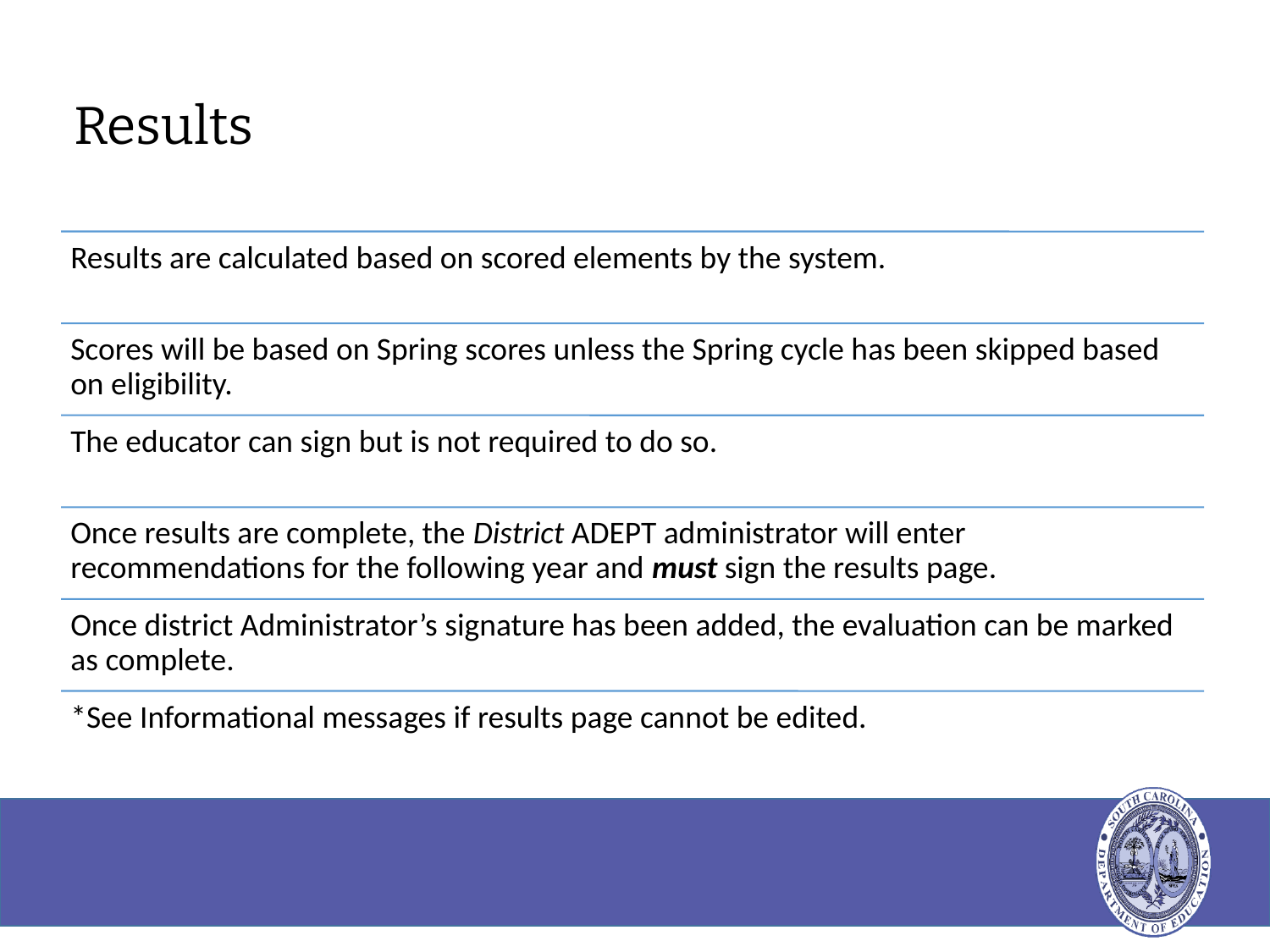

# Results
Results are calculated based on scored elements by the system.
Scores will be based on Spring scores unless the Spring cycle has been skipped based on eligibility.
The educator can sign but is not required to do so.
Once results are complete, the District ADEPT administrator will enter recommendations for the following year and must sign the results page.
Once district Administrator’s signature has been added, the evaluation can be marked as complete.
*See Informational messages if results page cannot be edited.